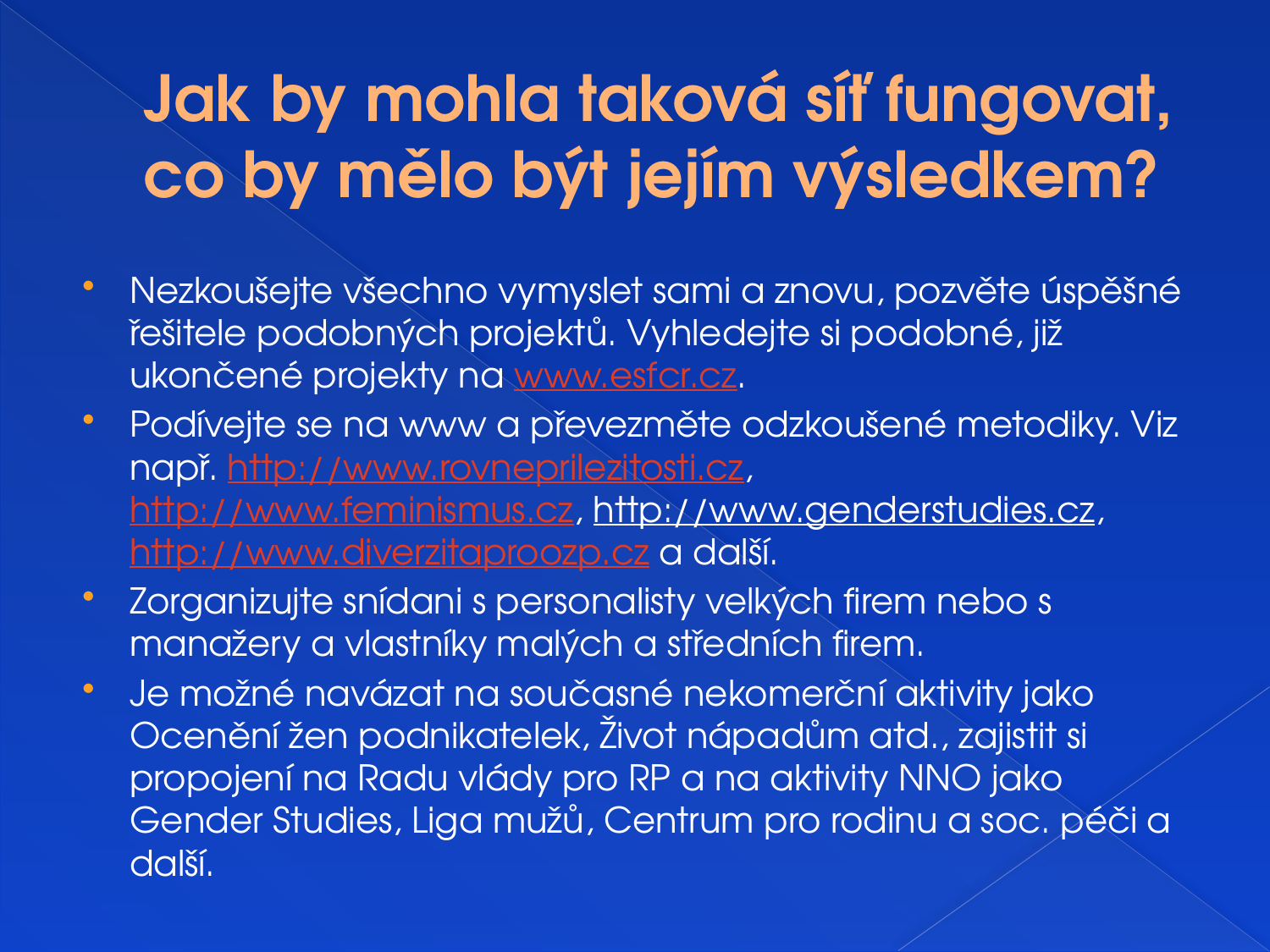

# Jak by mohla taková síť fungovat, co by mělo být jejím výsledkem?
Nezkoušejte všechno vymyslet sami a znovu, pozvěte úspěšné řešitele podobných projektů. Vyhledejte si podobné, již ukončené projekty na www.esfcr.cz.
Podívejte se na www a převezměte odzkoušené metodiky. Viz např. http://www.rovneprilezitosti.cz, http://www.feminismus.cz, http://www.genderstudies.cz, http://www.diverzitaproozp.cz a další.
Zorganizujte snídani s personalisty velkých firem nebo s manažery a vlastníky malých a středních firem.
Je možné navázat na současné nekomerční aktivity jako Ocenění žen podnikatelek, Život nápadům atd., zajistit si propojení na Radu vlády pro RP a na aktivity NNO jako Gender Studies, Liga mužů, Centrum pro rodinu a soc. péči a další.